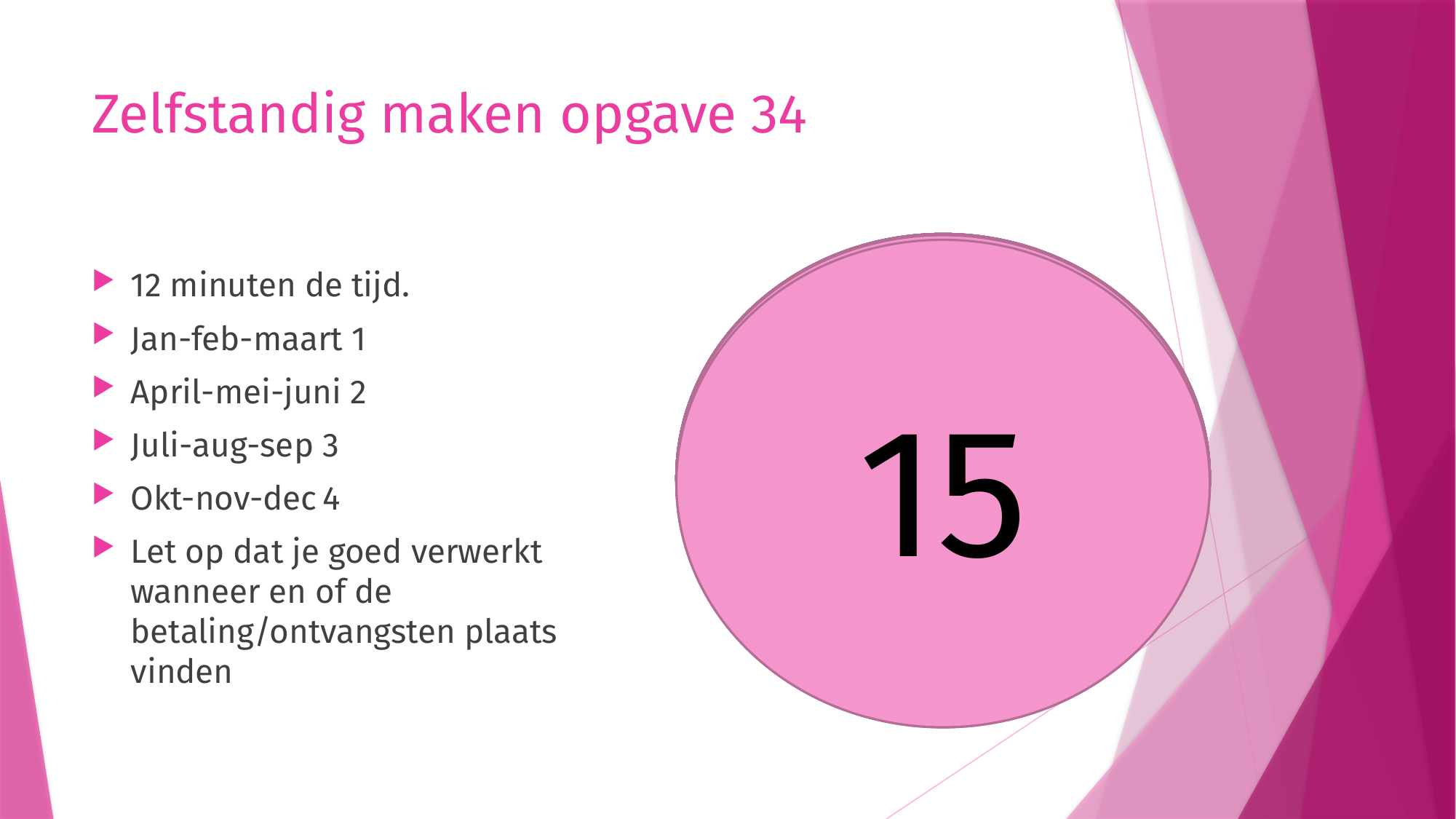

# Zelfstandig maken opgave 34
10
9
8
5
6
7
4
3
1
2
14
13
11
15
12
12 minuten de tijd.
Jan-feb-maart 1
April-mei-juni 2
Juli-aug-sep	3
Okt-nov-dec	4
Let op dat je goed verwerkt wanneer en of de betaling/ontvangsten plaats vinden